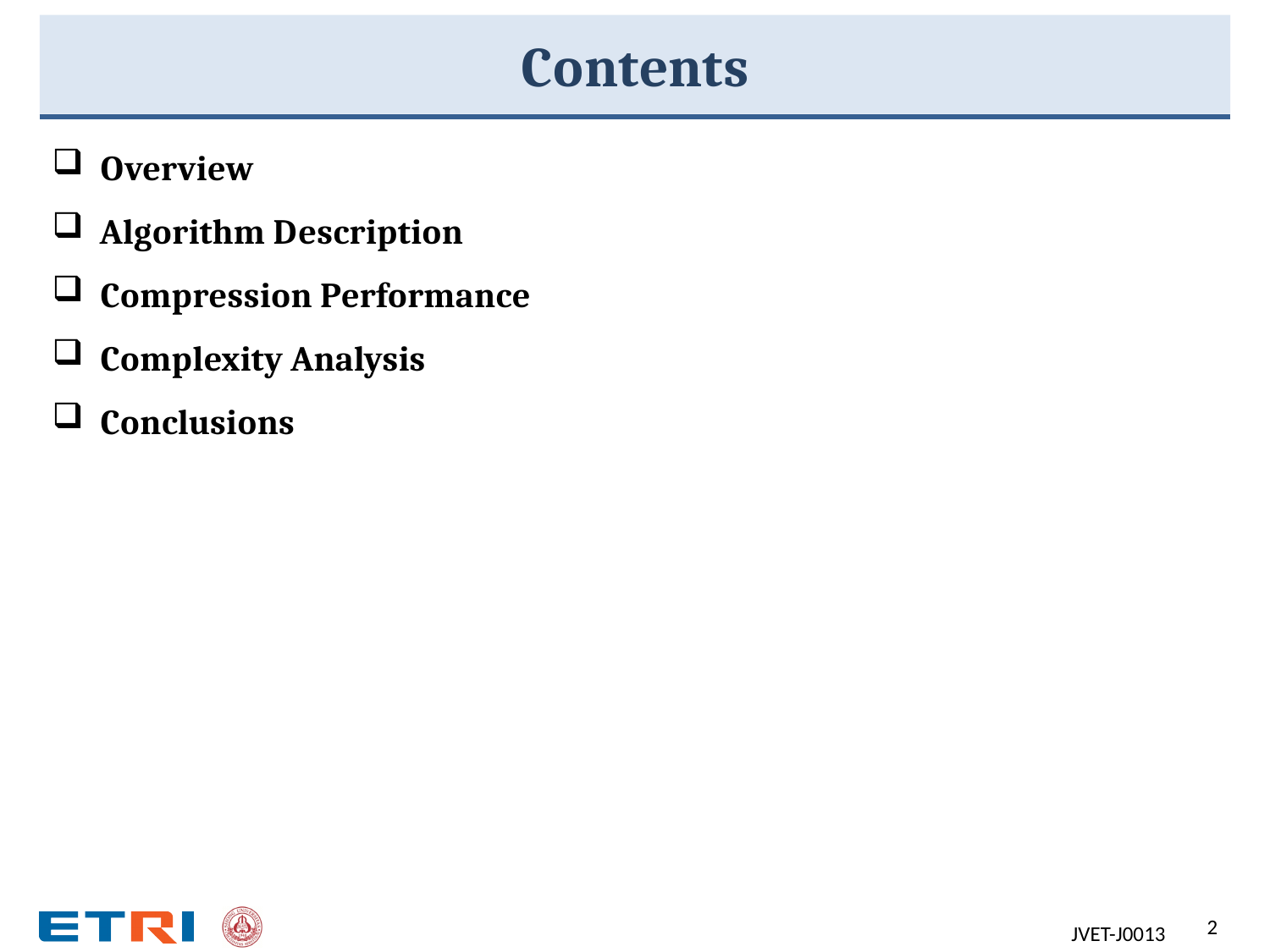

# Contents
Overview
Algorithm Description
Compression Performance
Complexity Analysis
Conclusions
2